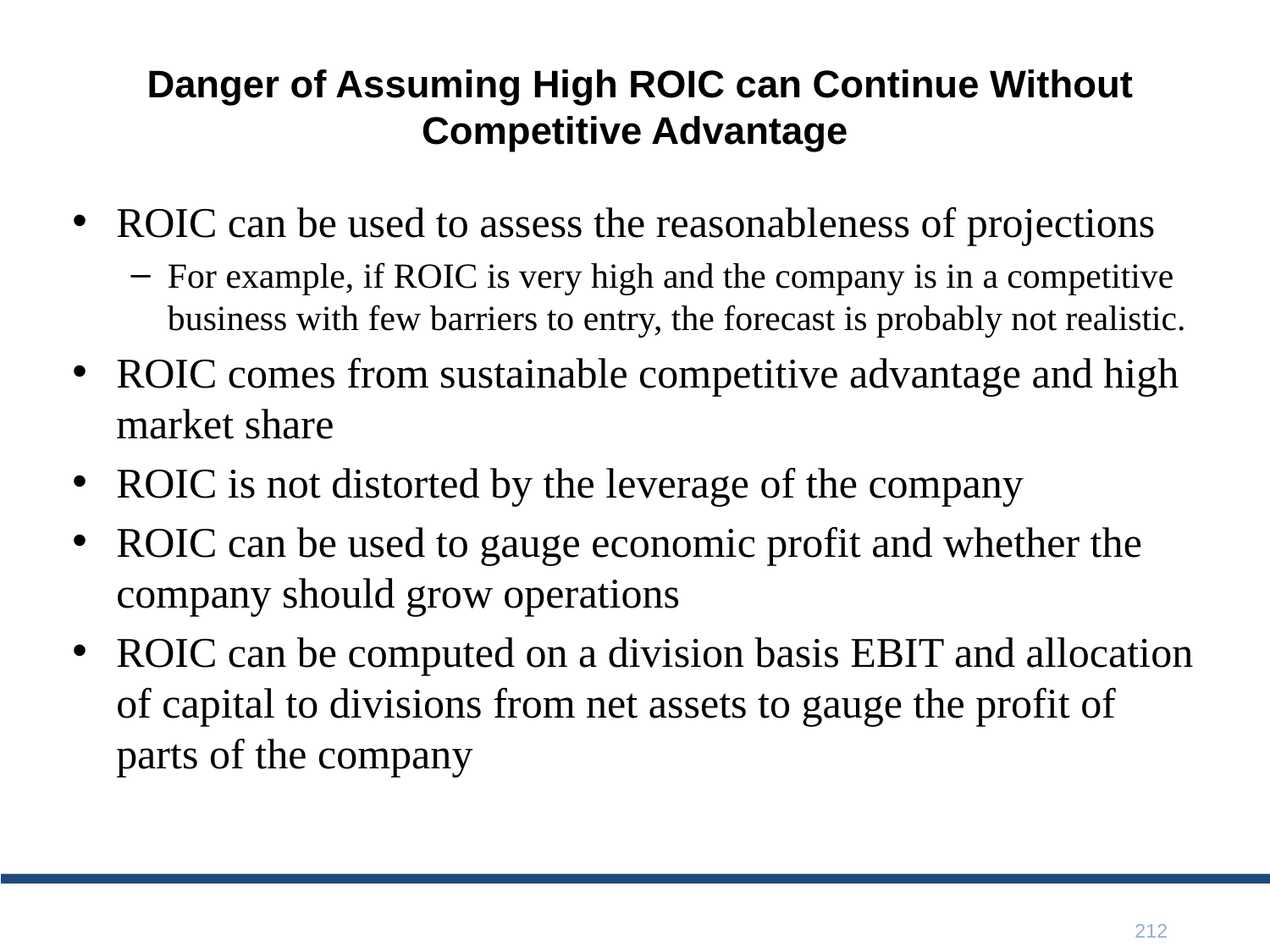

# Danger of Assuming High ROIC can Continue Without Competitive Advantage
ROIC can be used to assess the reasonableness of projections
For example, if ROIC is very high and the company is in a competitive business with few barriers to entry, the forecast is probably not realistic.
ROIC comes from sustainable competitive advantage and high market share
ROIC is not distorted by the leverage of the company
ROIC can be used to gauge economic profit and whether the company should grow operations
ROIC can be computed on a division basis EBIT and allocation of capital to divisions from net assets to gauge the profit of parts of the company

212